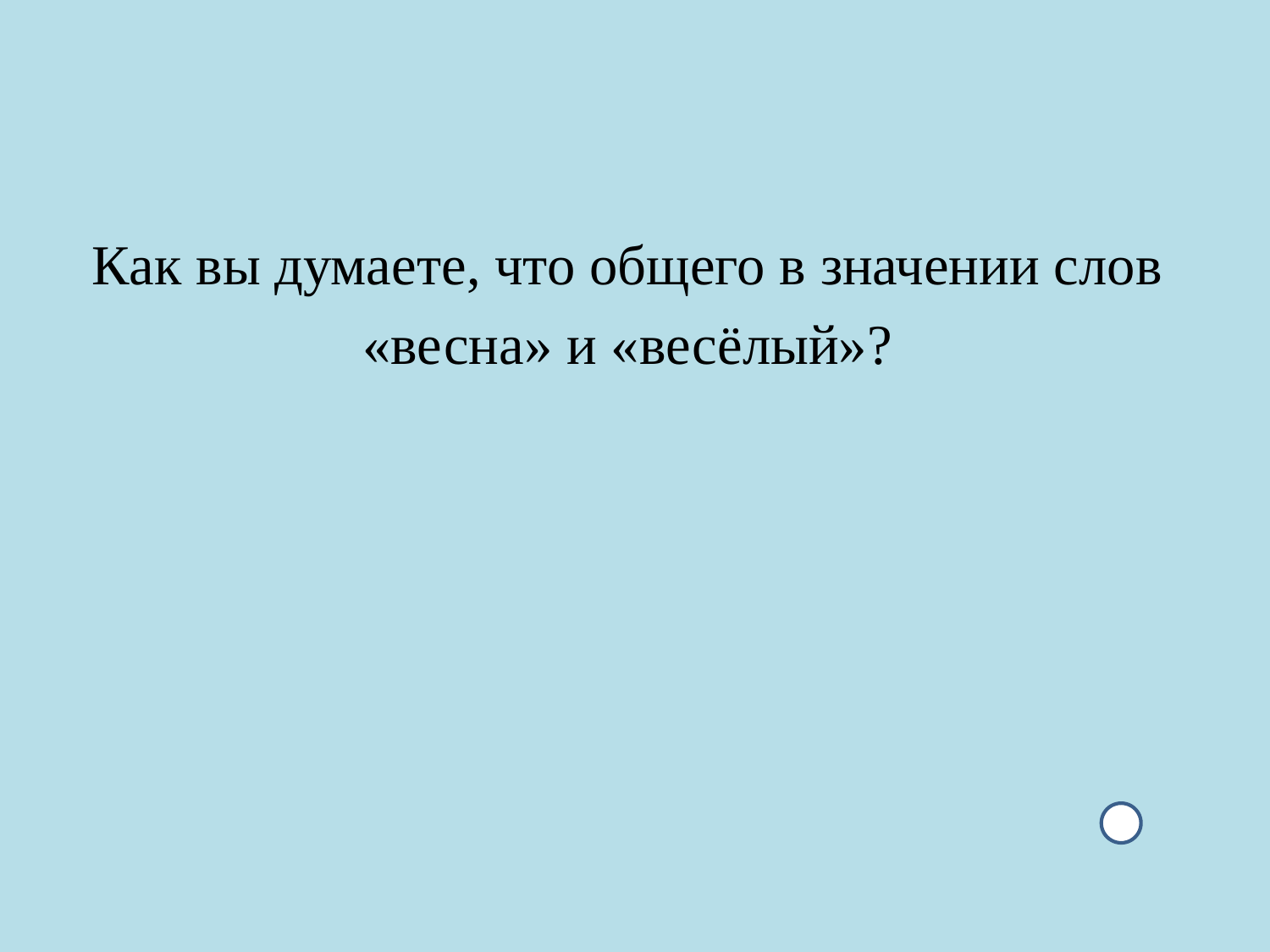

#
Как вы думаете, что общего в значении слов
«весна» и «весёлый»?